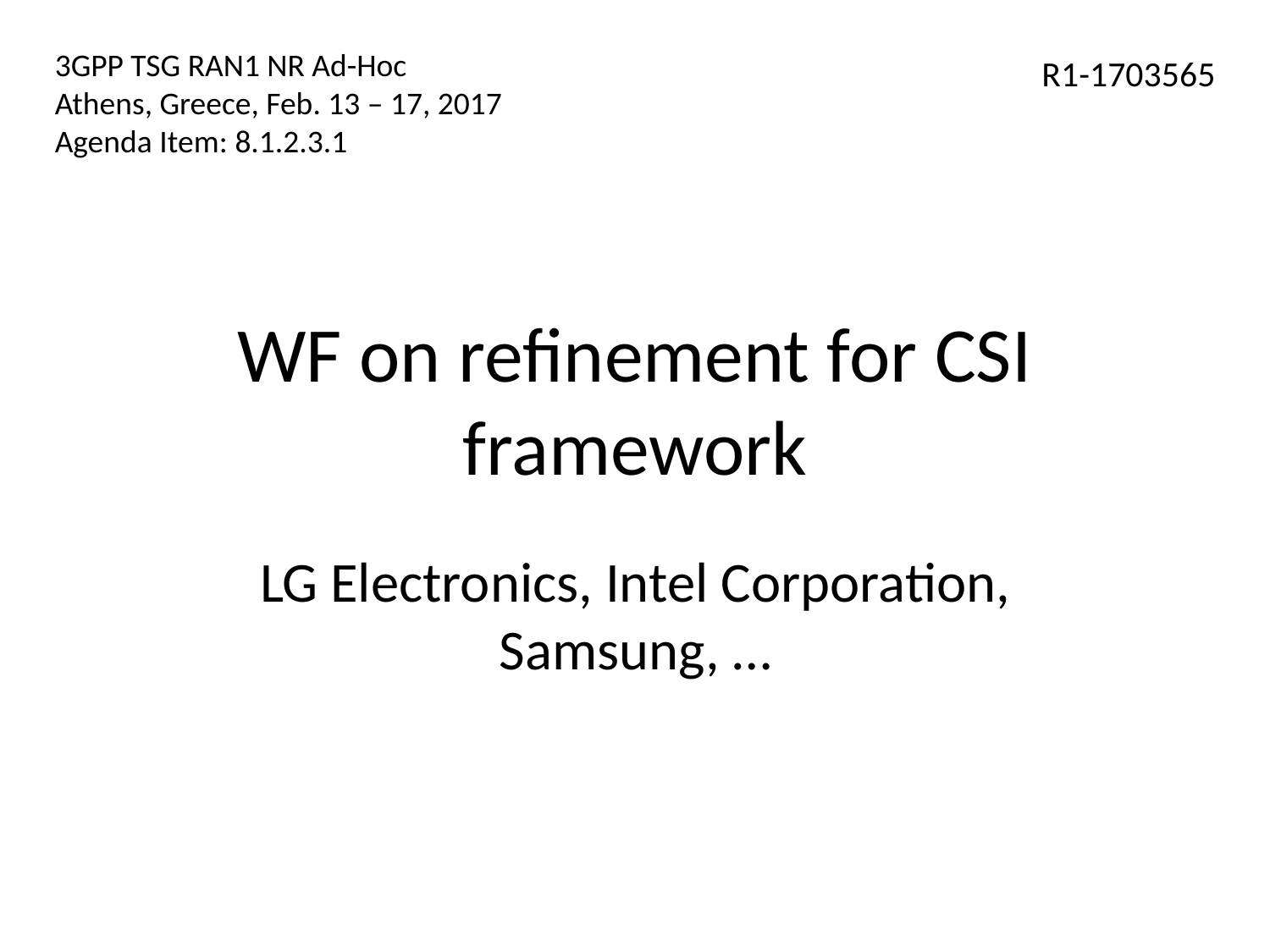

3GPP TSG RAN1 NR Ad-Hoc
Athens, Greece, Feb. 13 – 17, 2017
Agenda Item: 8.1.2.3.1
R1-1703565
# WF on refinement for CSI framework
LG Electronics, Intel Corporation, Samsung, …